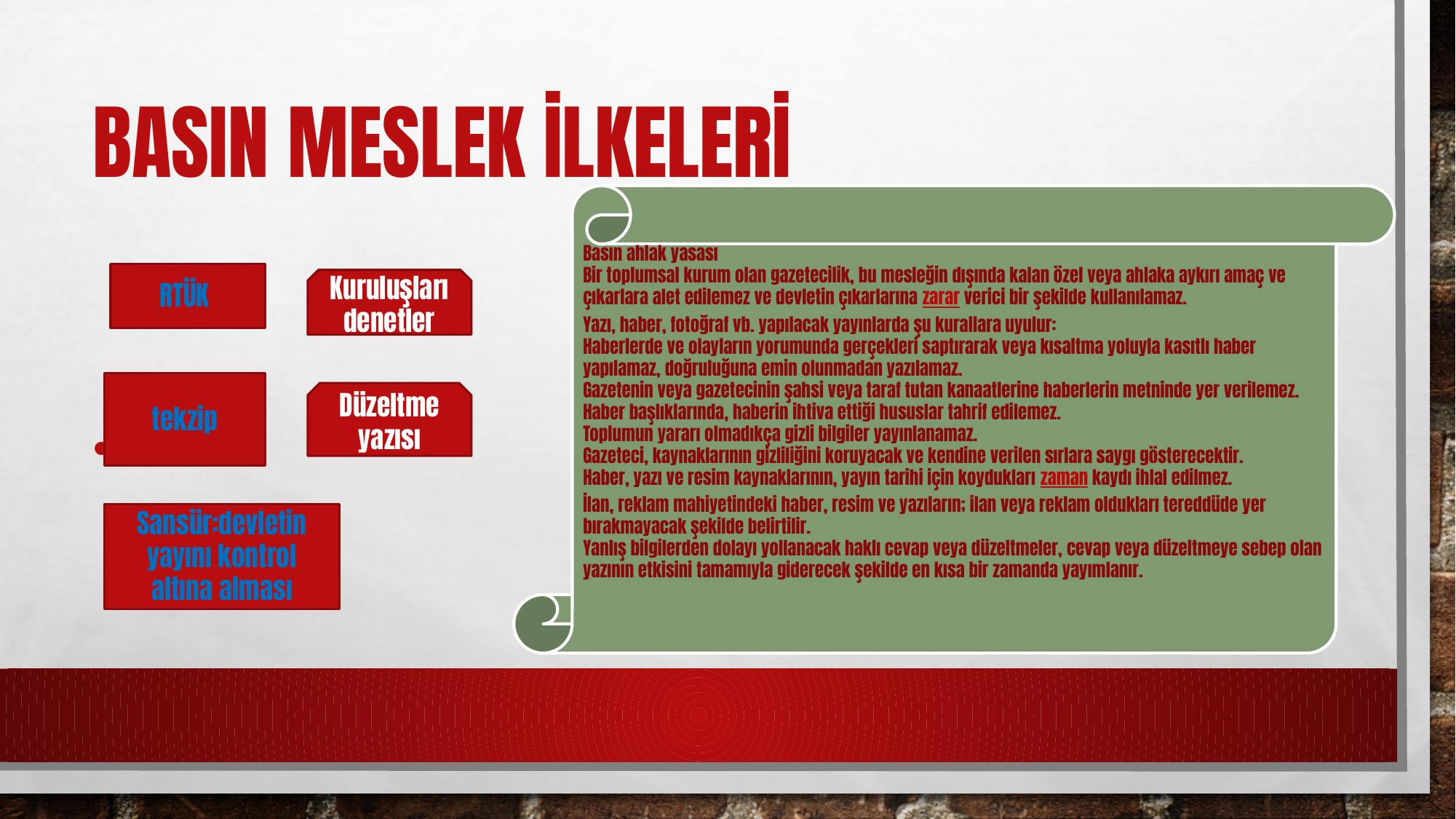

# Basın meslek ilkeleri
Basın ahlak yasası
Bir toplumsal kurum olan gazetecilik, bu mesleğin dışında kalan özel veya ahlaka aykırı amaç ve çıkarlara alet edilemez ve devletin çıkarlarına zarar verici bir şekilde kullanılamaz.
Yazı, haber, fotoğraf vb. yapılacak yayınlarda şu kurallara uyulur:
Haberlerde ve olayların yorumunda gerçekleri saptırarak veya kısaltma yoluyla kasıtlı haber yapılamaz, doğruluğuna emin olunmadan yazılamaz.
Gazetenin veya gazetecinin şahsi veya taraf tutan kanaatlerine haberlerin metninde yer verilemez.
Haber başlıklarında, haberin ihtiva ettiği hususlar tahrif edilemez.
Toplumun yararı olmadıkça gizli bilgiler yayınlanamaz.
Gazeteci, kaynaklarının gizliliğini koruyacak ve kendine verilen sırlara saygı gösterecektir.
Haber, yazı ve resim kaynaklarının, yayın tarihi için koydukları zaman kaydı ihlal edilmez.
İlan, reklam mahiyetindeki haber, resim ve yazıların; ilan veya reklam oldukları tereddüde yer bırakmayacak şekilde belirtilir.
Yanlış bilgilerden dolayı yollanacak haklı cevap veya düzeltmeler, cevap veya düzeltmeye sebep olan yazının etkisini tamamıyla giderecek şekilde en kısa bir zamanda yayımlanır.

a
RTÜK
Kuruluşları denetler
tekzip
Düzeltme yazısı
Sansür:devletin yayını kontrol altına alması